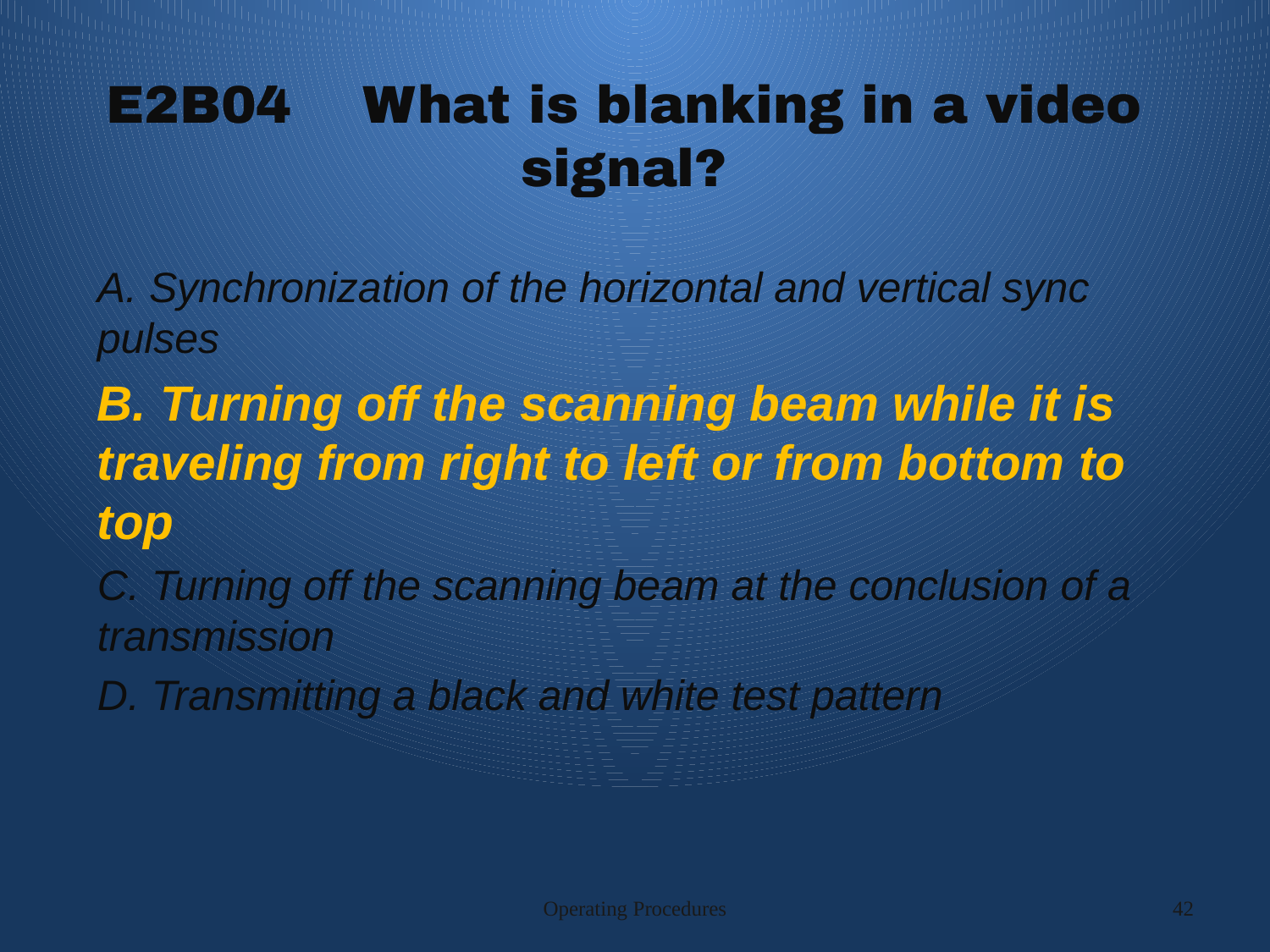

# E2B04    What is blanking in a video signal?
A. Synchronization of the horizontal and vertical sync pulses
B. Turning off the scanning beam while it is traveling from right to left or from bottom to top
C. Turning off the scanning beam at the conclusion of a transmission
D. Transmitting a black and white test pattern
Operating Procedures
42